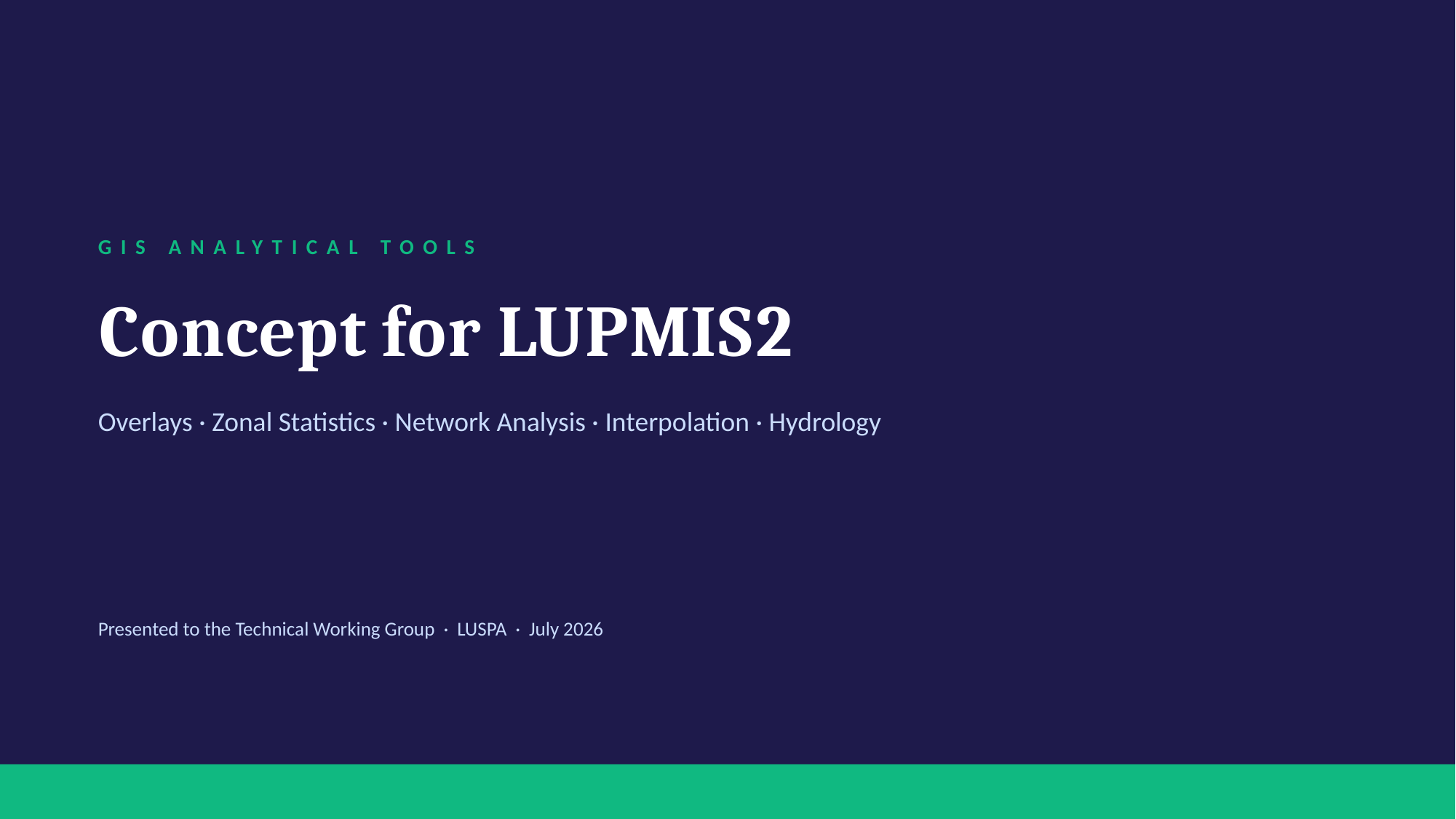

GIS ANALYTICAL TOOLS
Concept for LUPMIS2
Overlays · Zonal Statistics · Network Analysis · Interpolation · Hydrology
Presented to the Technical Working Group  ·  LUSPA  ·  July 2026